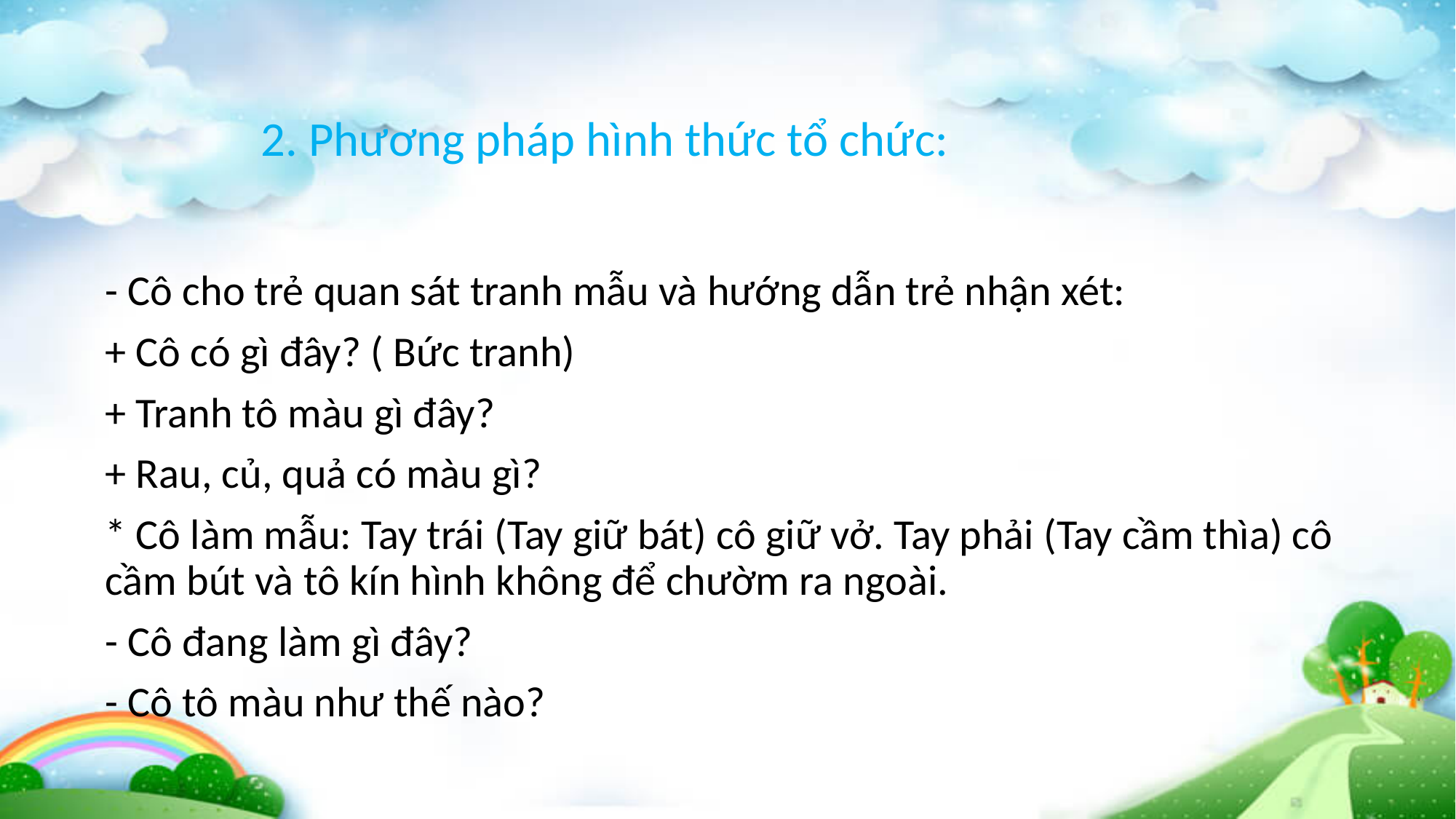

# 2. Phương pháp hình thức tổ chức:
- Cô cho trẻ quan sát tranh mẫu và hướng dẫn trẻ nhận xét:
+ Cô có gì đây? ( Bức tranh)
+ Tranh tô màu gì đây?
+ Rau, củ, quả có màu gì?
* Cô làm mẫu: Tay trái (Tay giữ bát) cô giữ vở. Tay phải (Tay cầm thìa) cô cầm bút và tô kín hình không để chườm ra ngoài.
- Cô đang làm gì đây?
- Cô tô màu như thế nào?